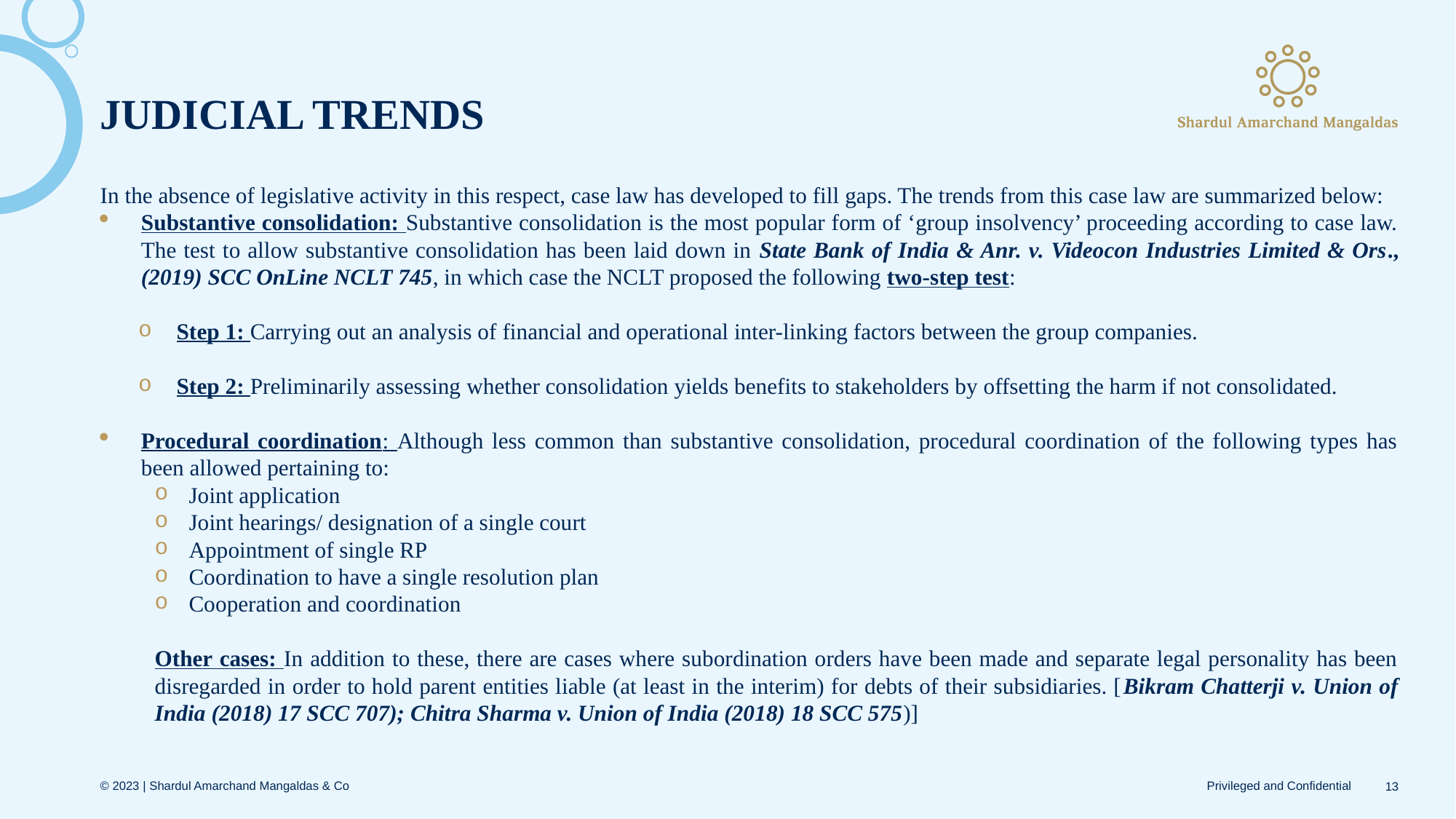

# JUDICIAL TRENDS

In the absence of legislative activity in this respect, case law has developed to fill gaps. The trends from this case law are summarized below:
Substantive consolidation: Substantive consolidation is the most popular form of ‘group insolvency’ proceeding according to case law. The test to allow substantive consolidation has been laid down in State Bank of India & Anr. v. Videocon Industries Limited & Ors., (2019) SCC OnLine NCLT 745, in which case the NCLT proposed the following two-step test:

Step 1: Carrying out an analysis of financial and operational inter-linking factors between the group companies.

Step 2: Preliminarily assessing whether consolidation yields benefits to stakeholders by offsetting the harm if not consolidated.

Procedural coordination: Although less common than substantive consolidation, procedural coordination of the following types has been allowed pertaining to:
Joint application
Joint hearings/ designation of a single court
Appointment of single RP
Coordination to have a single resolution plan
Cooperation and coordination

Other cases: In addition to these, there are cases where subordination orders have been made and separate legal personality has been disregarded in order to hold parent entities liable (at least in the interim) for debts of their subsidiaries. [Bikram Chatterji v. Union of India (2018) 17 SCC 707); Chitra Sharma v. Union of India (2018) 18 SCC 575)]

13